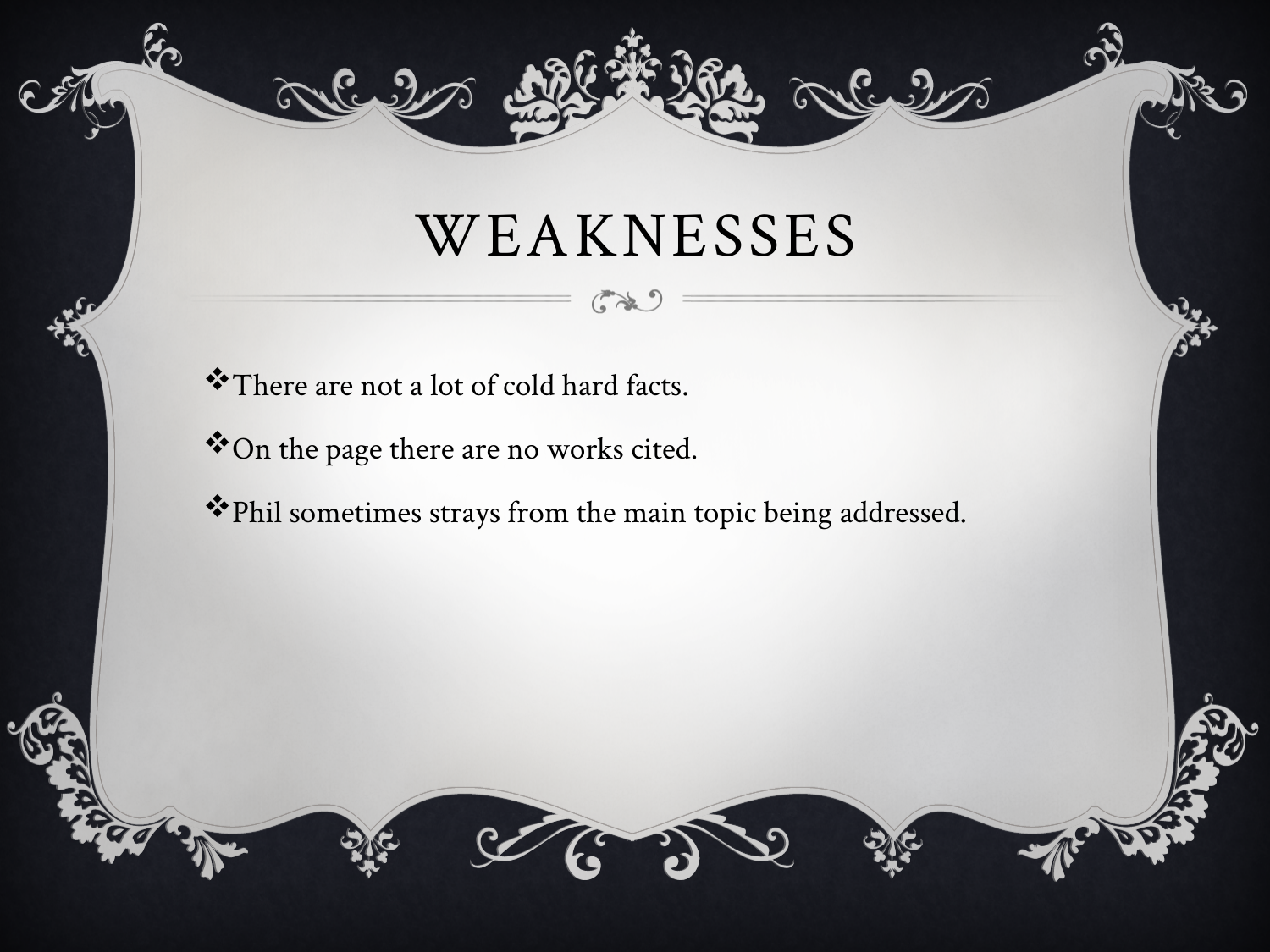

# Weaknesses
There are not a lot of cold hard facts.
On the page there are no works cited.
Phil sometimes strays from the main topic being addressed.